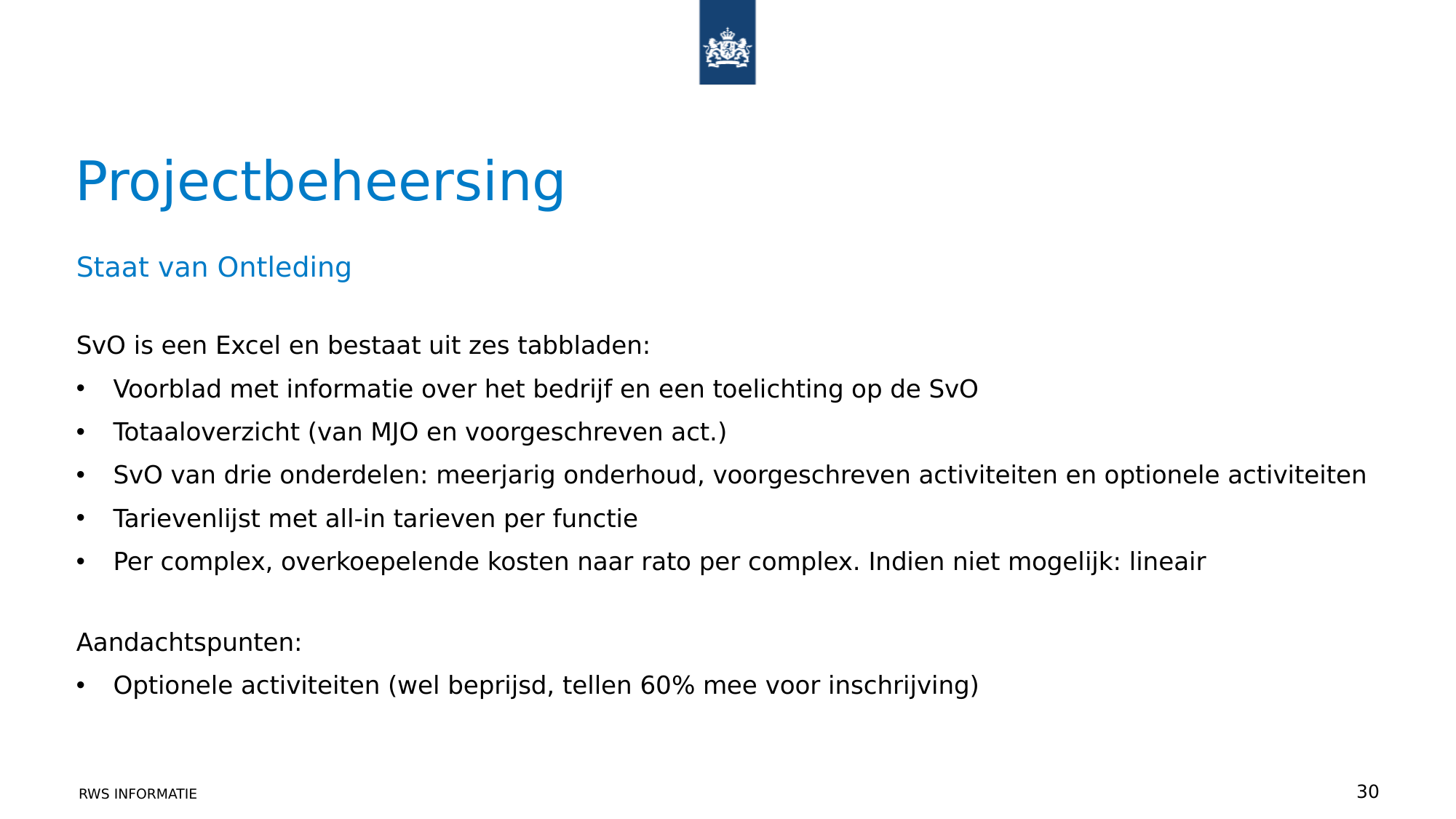

# Projectbeheersing
Staat van Ontleding
SvO is een Excel en bestaat uit zes tabbladen:
Voorblad met informatie over het bedrijf en een toelichting op de SvO
Totaaloverzicht (van MJO en voorgeschreven act.)
SvO van drie onderdelen: meerjarig onderhoud, voorgeschreven activiteiten en optionele activiteiten
Tarievenlijst met all-in tarieven per functie
Per complex, overkoepelende kosten naar rato per complex. Indien niet mogelijk: lineair

Aandachtspunten:
Optionele activiteiten (wel beprijsd, tellen 60% mee voor inschrijving)

30

RWS Informatie